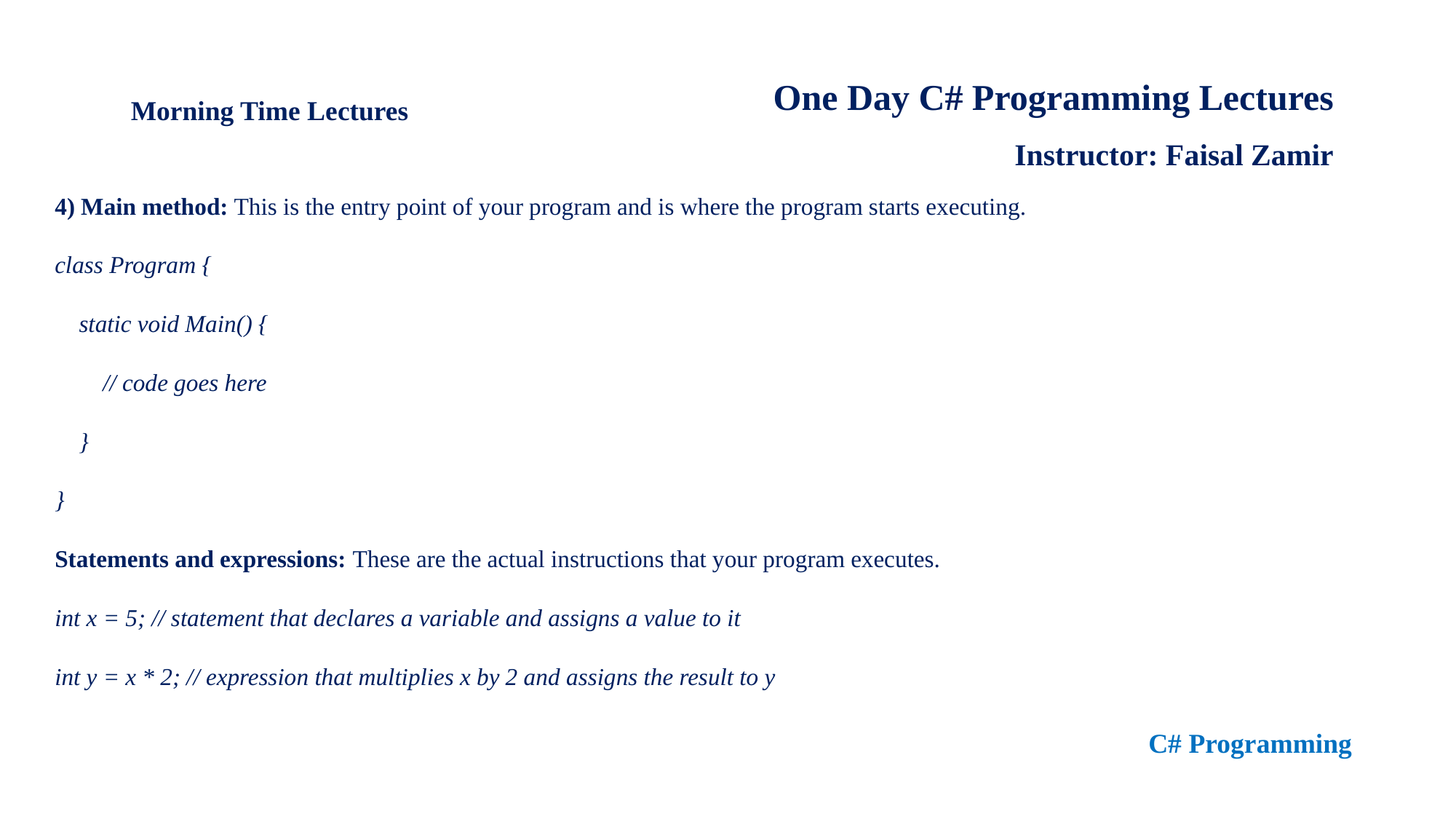

One Day C# Programming Lectures
Instructor: Faisal Zamir
Morning Time Lectures
4) Main method: This is the entry point of your program and is where the program starts executing.
class Program {
    static void Main() {
        // code goes here
    }
}
Statements and expressions: These are the actual instructions that your program executes.
int x = 5; // statement that declares a variable and assigns a value to it
int y = x * 2; // expression that multiplies x by 2 and assigns the result to y
C# Programming